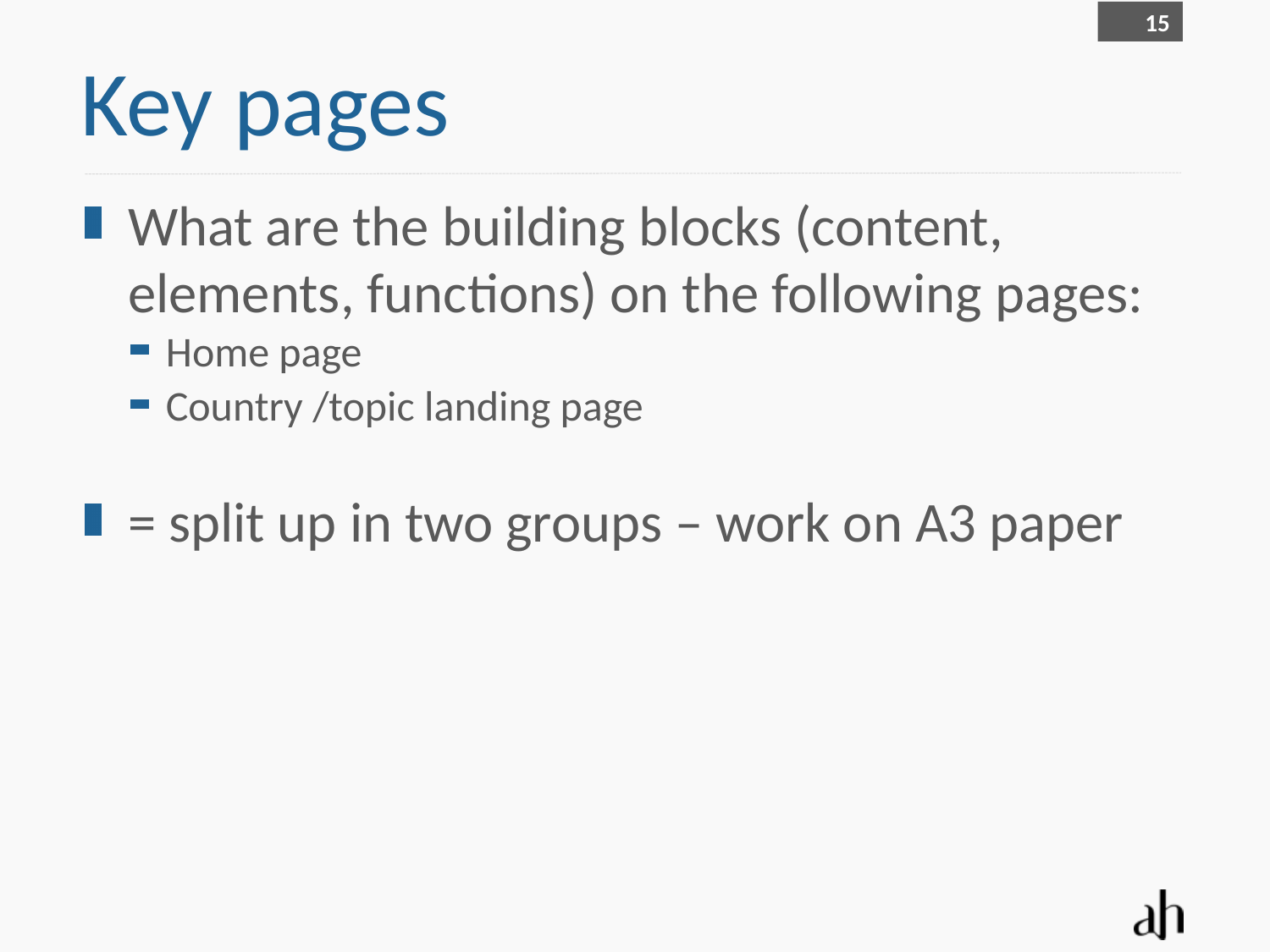

15
# Key pages

What are the building blocks (content, elements, functions) on the following pages:
Home page
Country /topic landing page
= split up in two groups – work on A3 paper